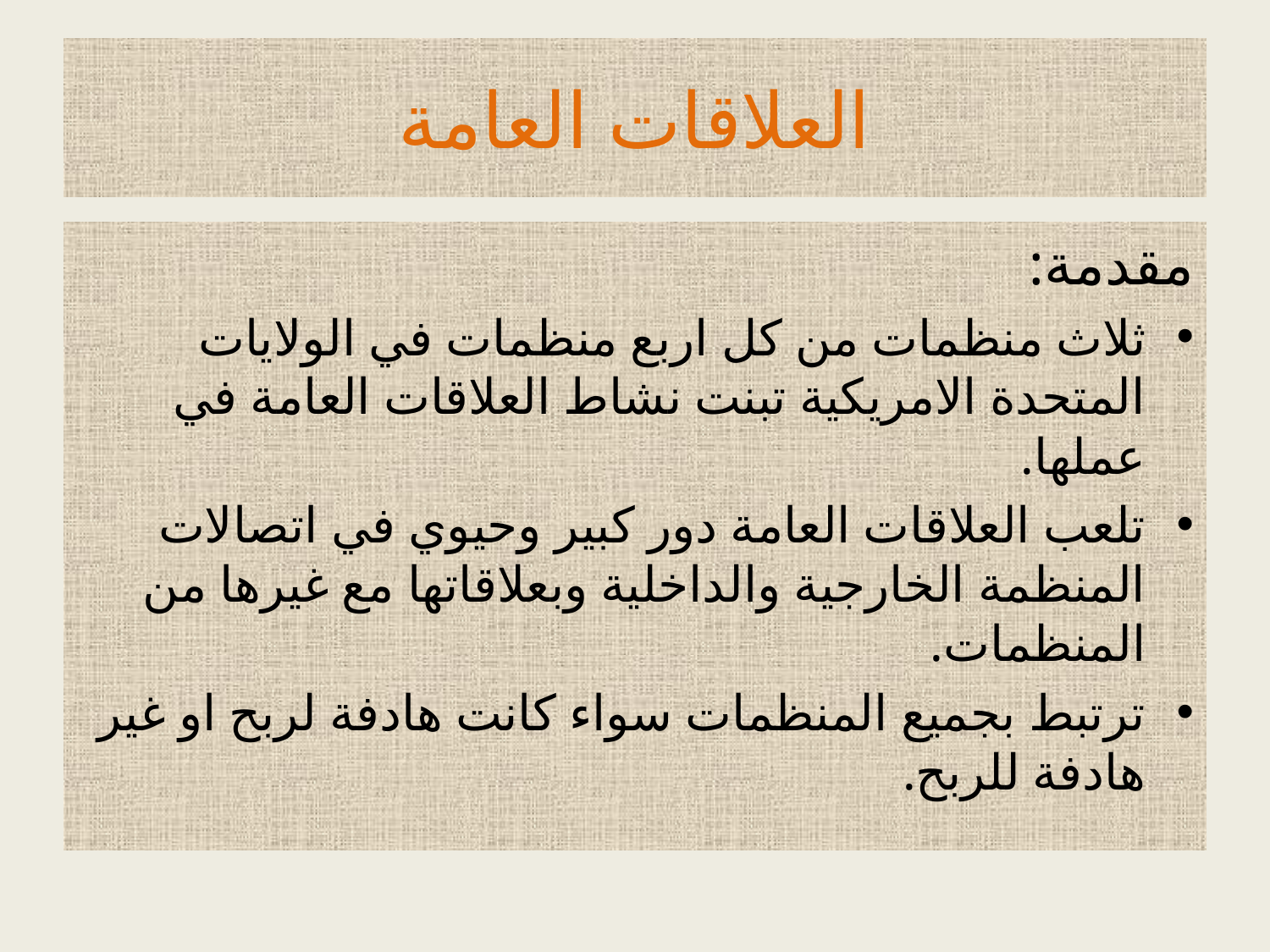

# العلاقات العامة
مقدمة:
ثلاث منظمات من كل اربع منظمات في الولايات المتحدة الامريكية تبنت نشاط العلاقات العامة في عملها.
تلعب العلاقات العامة دور كبير وحيوي في اتصالات المنظمة الخارجية والداخلية وبعلاقاتها مع غيرها من المنظمات.
ترتبط بجميع المنظمات سواء كانت هادفة لربح او غير هادفة للربح.